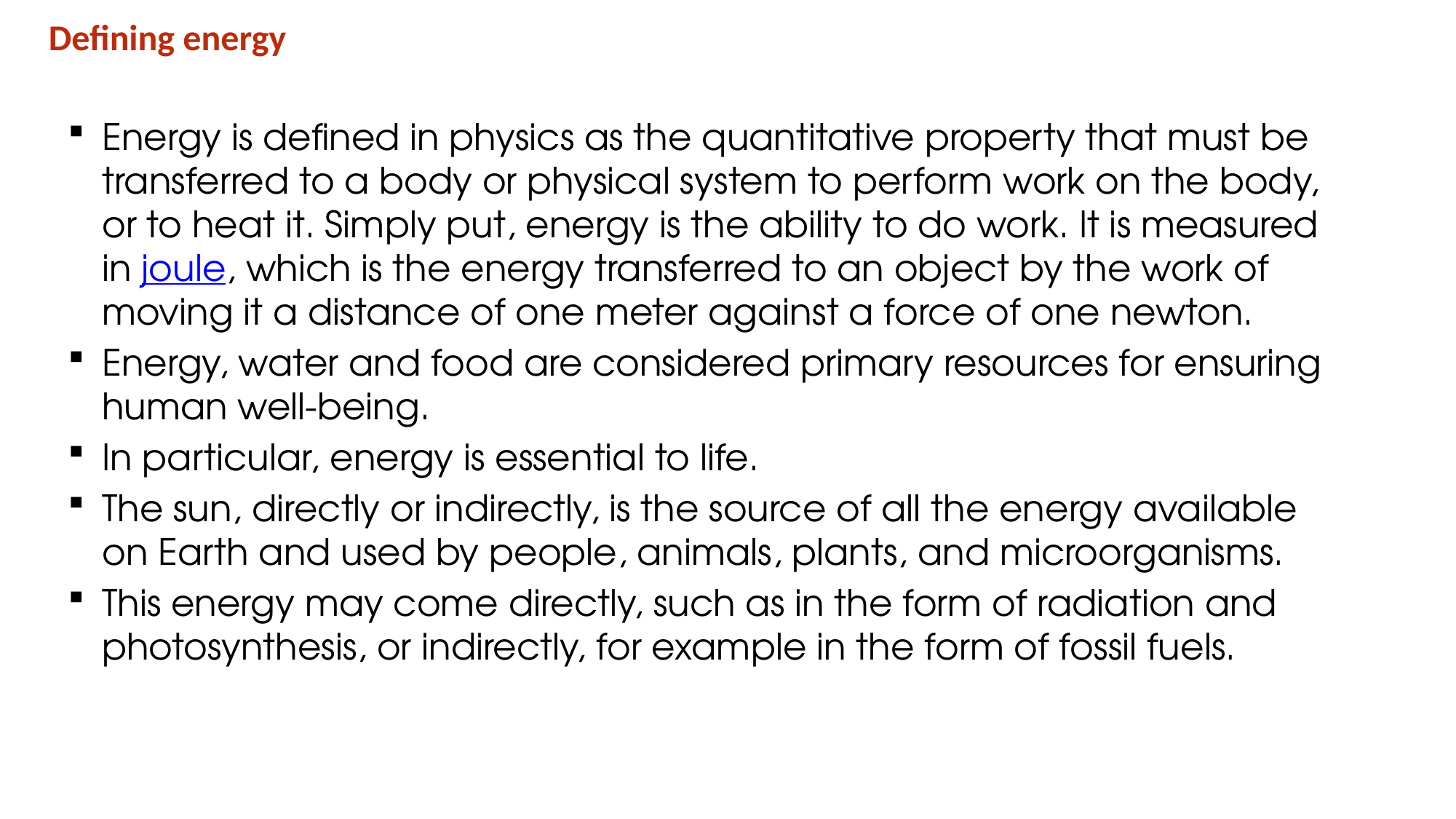

Defining energy
Energy is defined in physics as the quantitative property that must be transferred to a body or physical system to perform work on the body, or to heat it. Simply put, energy is the ability to do work. It is measured in joule, which is the energy transferred to an object by the work of moving it a distance of one meter against a force of one newton.
Energy, water and food are considered primary resources for ensuring human well-being.
In particular, energy is essential to life.
The sun, directly or indirectly, is the source of all the energy available on Earth and used by people, animals, plants, and microorganisms.
This energy may come directly, such as in the form of radiation and photosynthesis, or indirectly, for example in the form of fossil fuels.